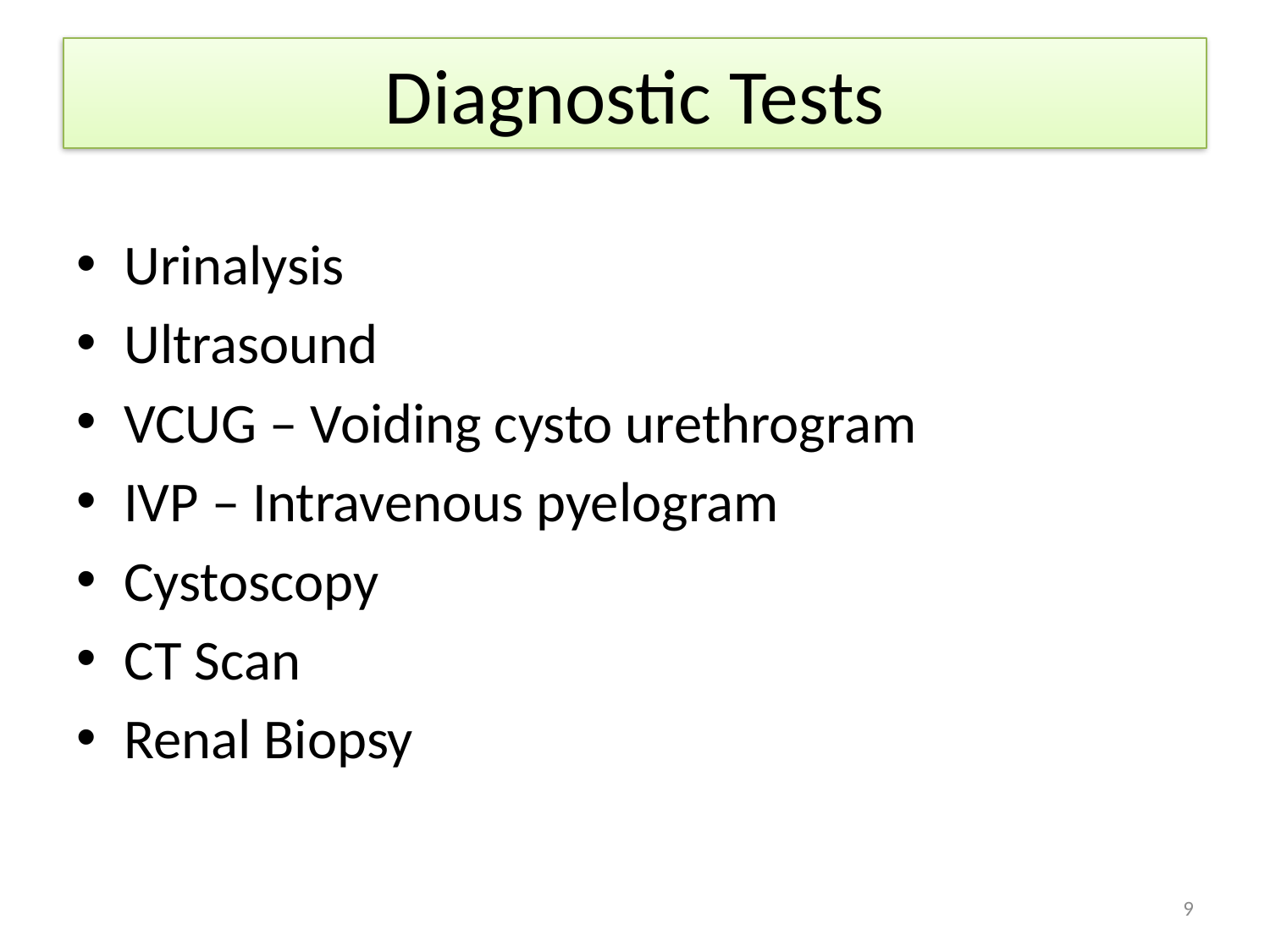

# Diagnostic Tests
Urinalysis
Ultrasound
VCUG – Voiding cysto urethrogram
IVP – Intravenous pyelogram
Cystoscopy
CT Scan
Renal Biopsy
9